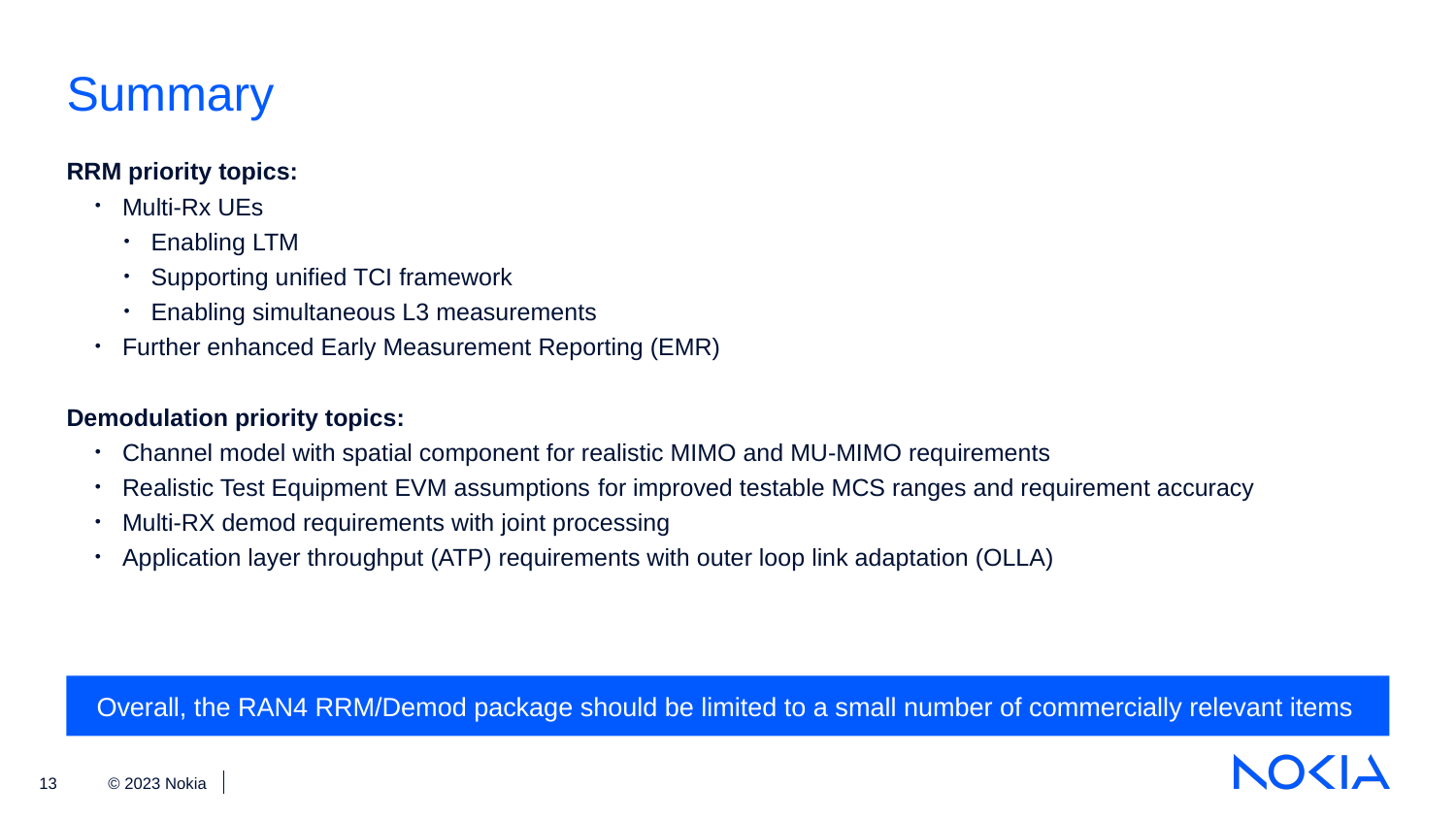

Summary
RRM priority topics:
Multi-Rx UEs
Enabling LTM
Supporting unified TCI framework
Enabling simultaneous L3 measurements
Further enhanced Early Measurement Reporting (EMR)

Demodulation priority topics:
Channel model with spatial component for realistic MIMO and MU-MIMO requirements
Realistic Test Equipment EVM assumptions for improved testable MCS ranges and requirement accuracy
Multi-RX demod requirements with joint processing
Application layer throughput (ATP) requirements with outer loop link adaptation (OLLA)

Overall, the RAN4 RRM/Demod package should be limited to a small number of commercially relevant items